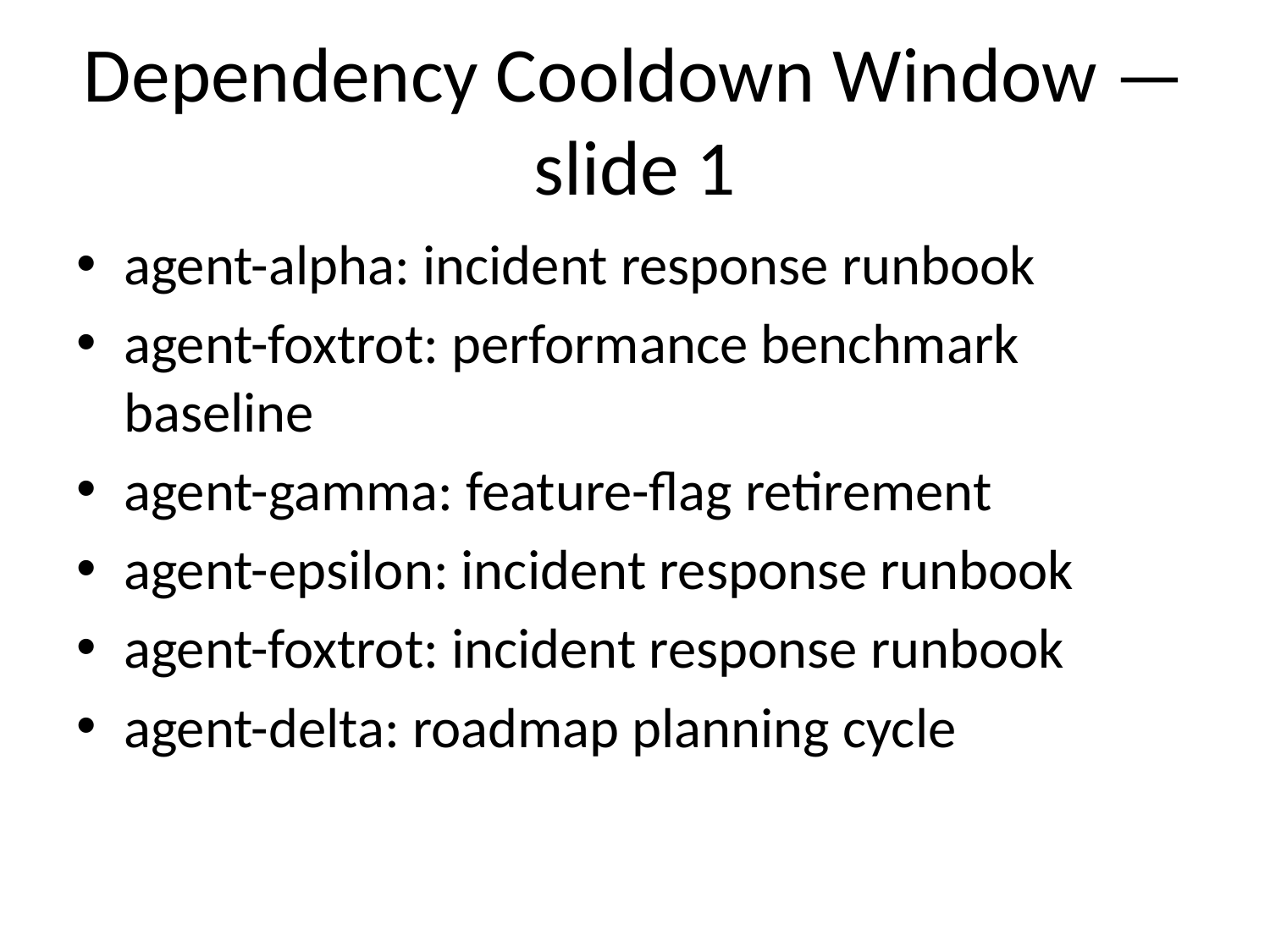

# Dependency Cooldown Window — slide 1
agent-alpha: incident response runbook
agent-foxtrot: performance benchmark baseline
agent-gamma: feature-flag retirement
agent-epsilon: incident response runbook
agent-foxtrot: incident response runbook
agent-delta: roadmap planning cycle